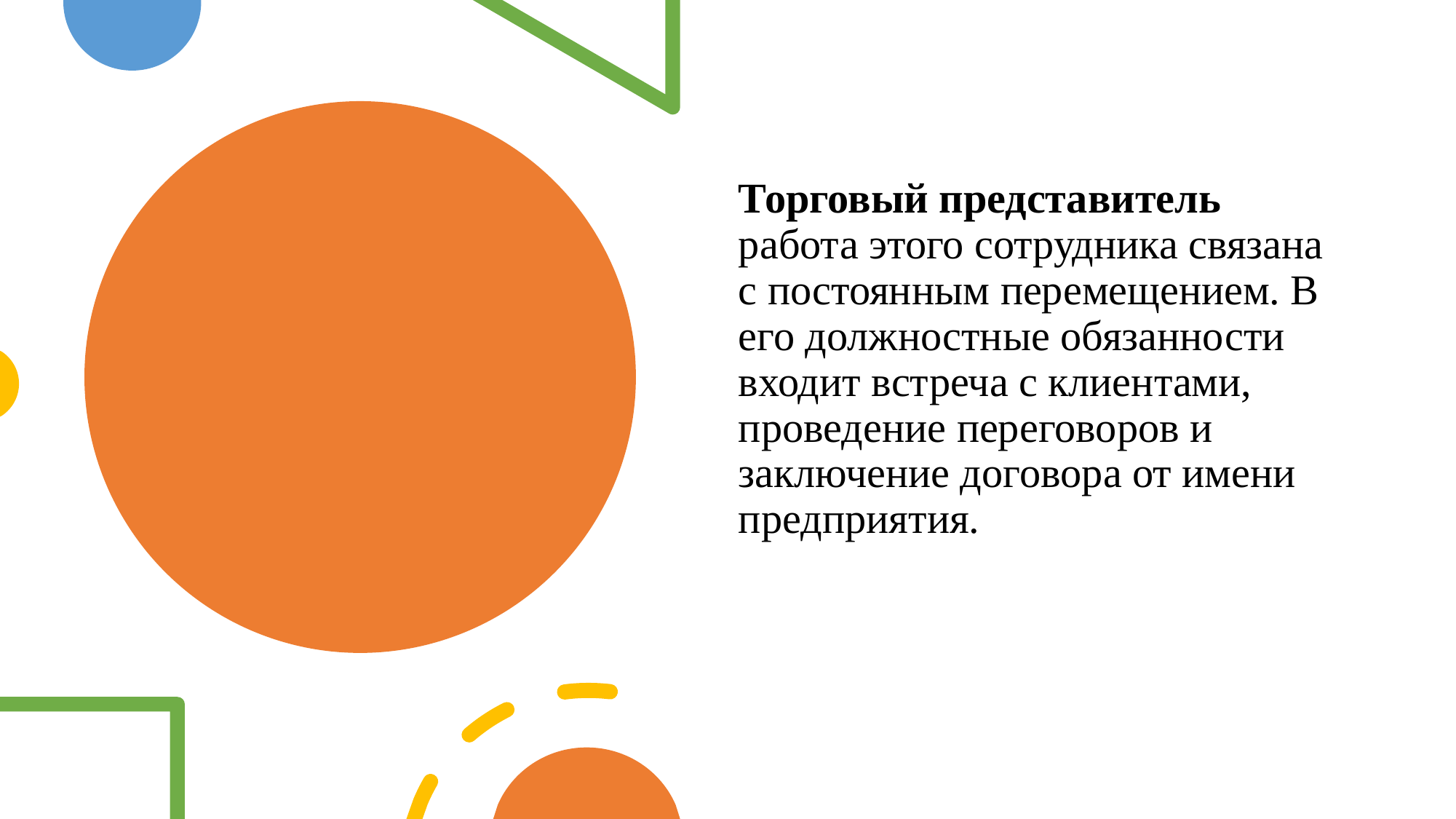

Торговый представитель работа этого сотрудника связана с постоянным перемещением. В его должностные обязанности входит встреча с клиентами, проведение переговоров и заключение договора от имени предприятия.